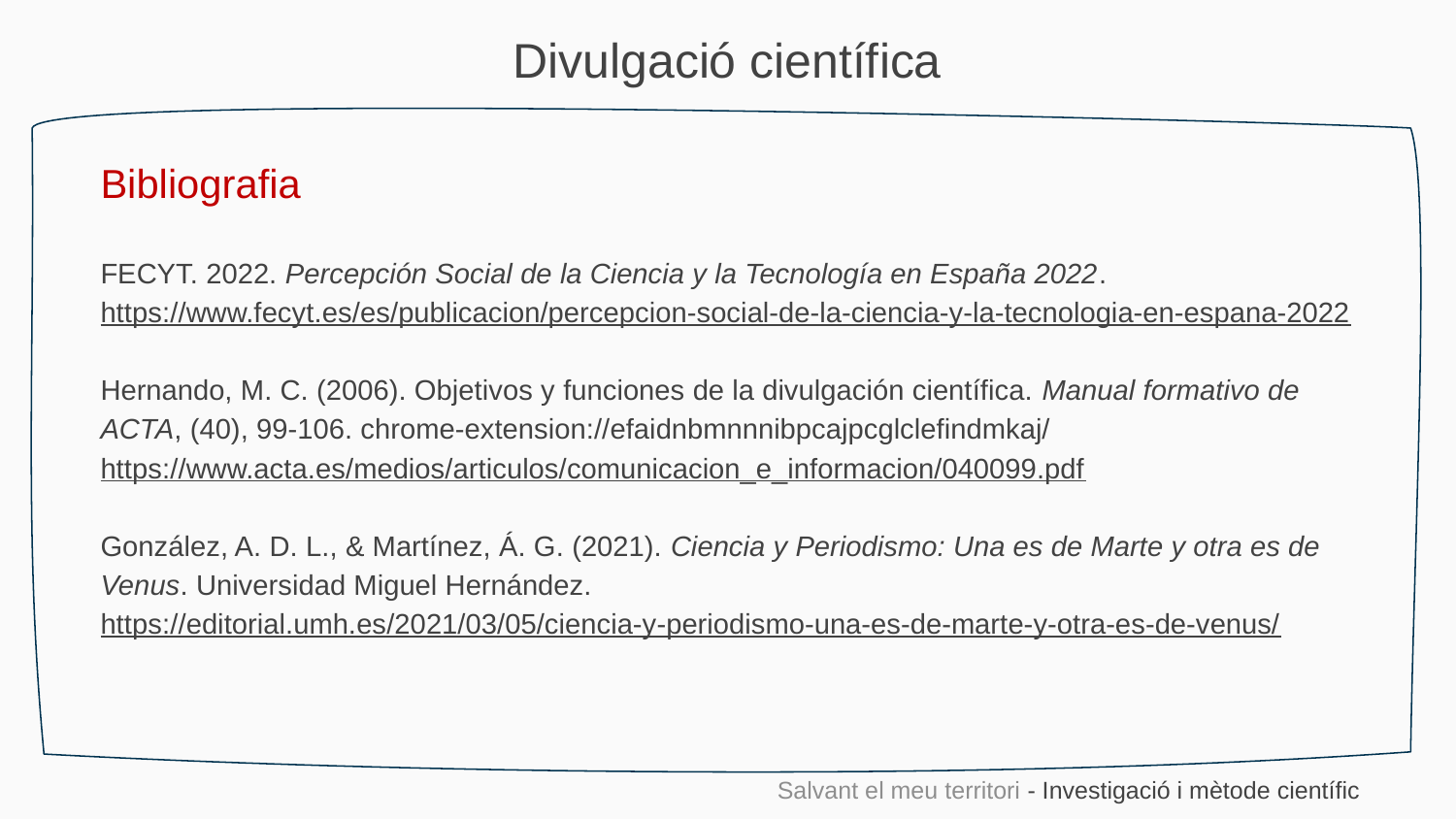

Divulgació científica

Bibliografia
FECYT. 2022. Percepción Social de la Ciencia y la Tecnología en España 2022. https://www.fecyt.es/es/publicacion/percepcion-social-de-la-ciencia-y-la-tecnologia-en-espana-2022

Hernando, M. C. (2006). Objetivos y funciones de la divulgación científica. Manual formativo de ACTA, (40), 99-106. chrome-extension://efaidnbmnnnibpcajpcglclefindmkaj/https://www.acta.es/medios/articulos/comunicacion_e_informacion/040099.pdf

González, A. D. L., & Martínez, Á. G. (2021). Ciencia y Periodismo: Una es de Marte y otra es de Venus. Universidad Miguel Hernández. https://editorial.umh.es/2021/03/05/ciencia-y-periodismo-una-es-de-marte-y-otra-es-de-venus/

Salvant el meu territori - Investigació i mètode científic